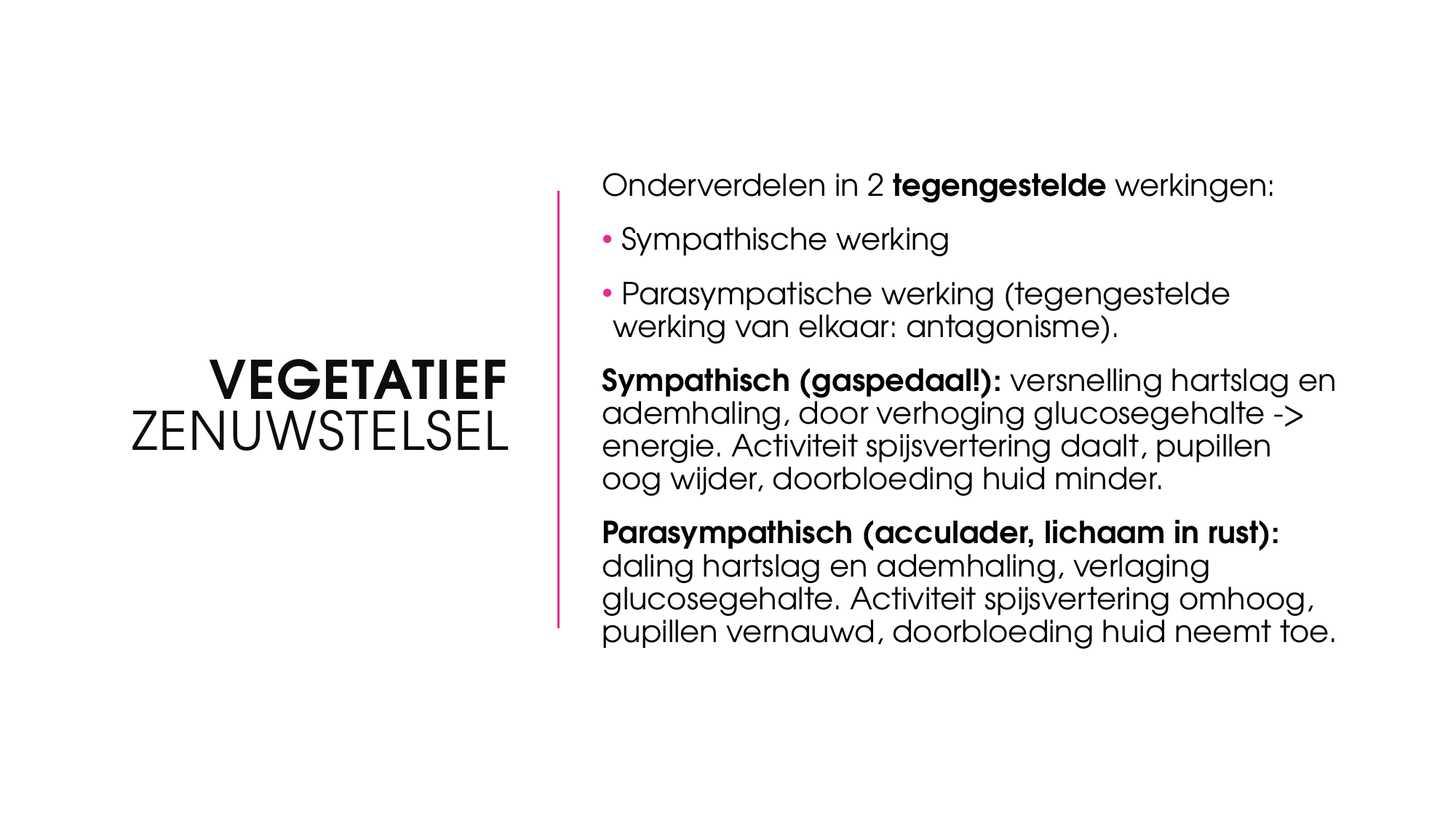

# Vegetatief zenuwstelsel
Onderverdelen in 2 tegengestelde werkingen:
 Sympathische werking
 Parasympatische werking (tegengestelde werking van elkaar: antagonisme).
Sympathisch (gaspedaal!): versnelling hartslag en ademhaling, door verhoging glucosegehalte -> energie. Activiteit spijsvertering daalt, pupillen oog wijder, doorbloeding huid minder.
Parasympathisch (acculader, lichaam in rust): daling hartslag en ademhaling, verlaging glucosegehalte. Activiteit spijsvertering omhoog, pupillen vernauwd, doorbloeding huid neemt toe.